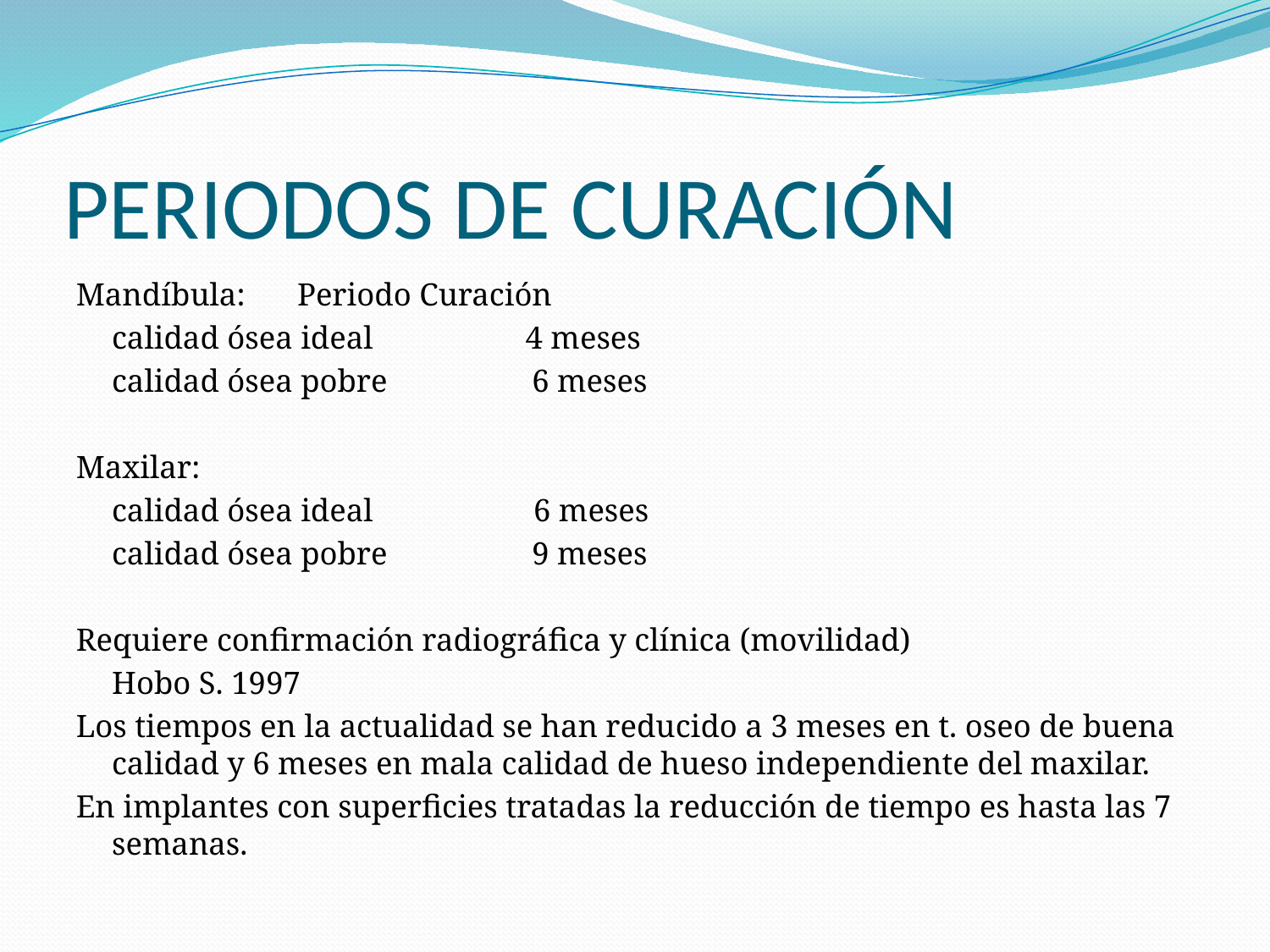

# PERIODOS DE CURACIÓN
Mandíbula: 				Periodo Curación
		calidad ósea ideal                   4 meses
		calidad ósea pobre                  6 meses

Maxilar:
		calidad ósea ideal                    6 meses
		calidad ósea pobre                  9 meses

Requiere confirmación radiográfica y clínica (movilidad)
							Hobo S. 1997
Los tiempos en la actualidad se han reducido a 3 meses en t. oseo de buena calidad y 6 meses en mala calidad de hueso independiente del maxilar.
En implantes con superficies tratadas la reducción de tiempo es hasta las 7 semanas.